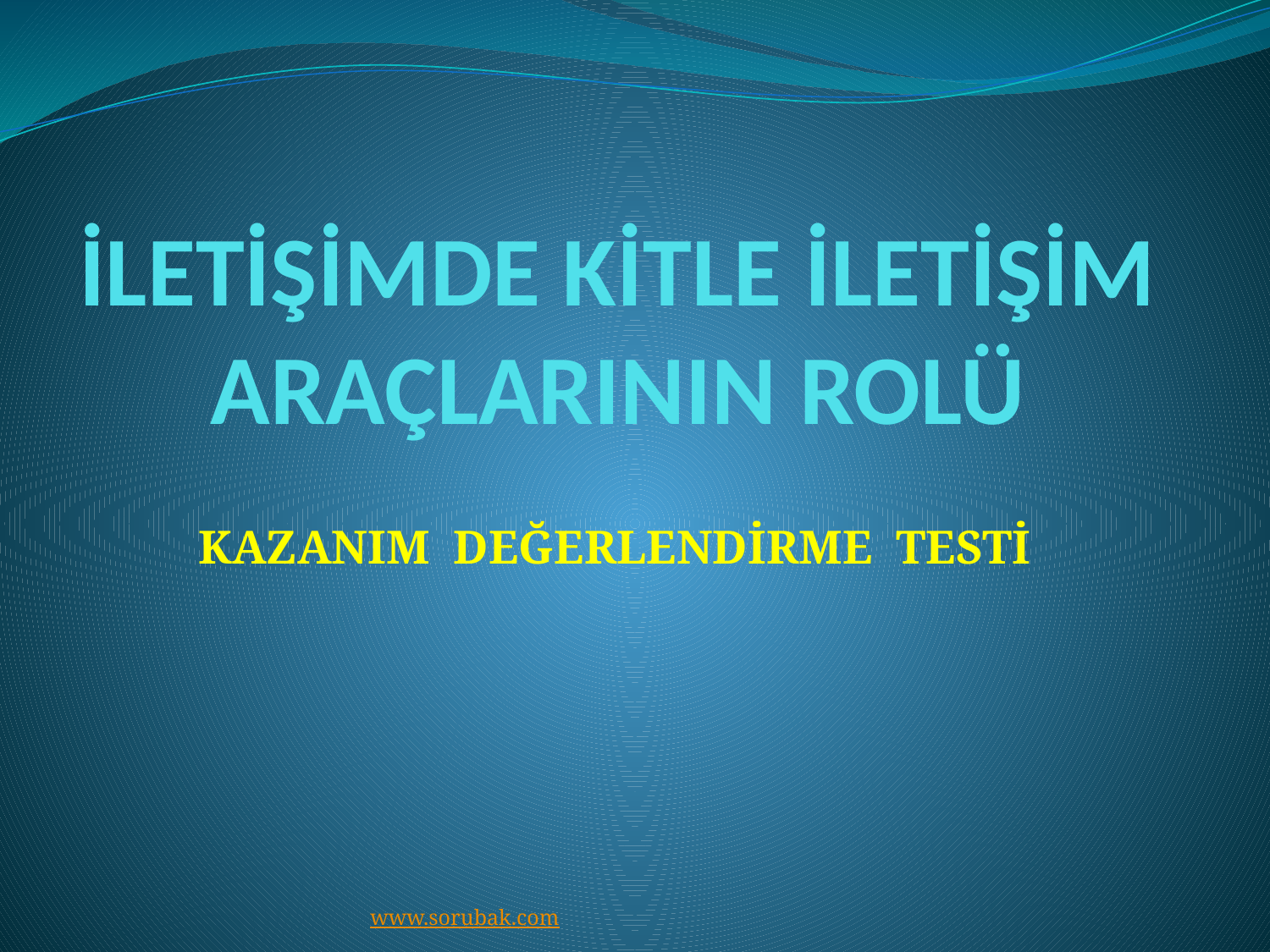

# İLETİŞİMDE KİTLE İLETİŞİM ARAÇLARININ ROLÜ

KAZANIM  DEĞERLENDİRME  TESTİ
www.sorubak.com